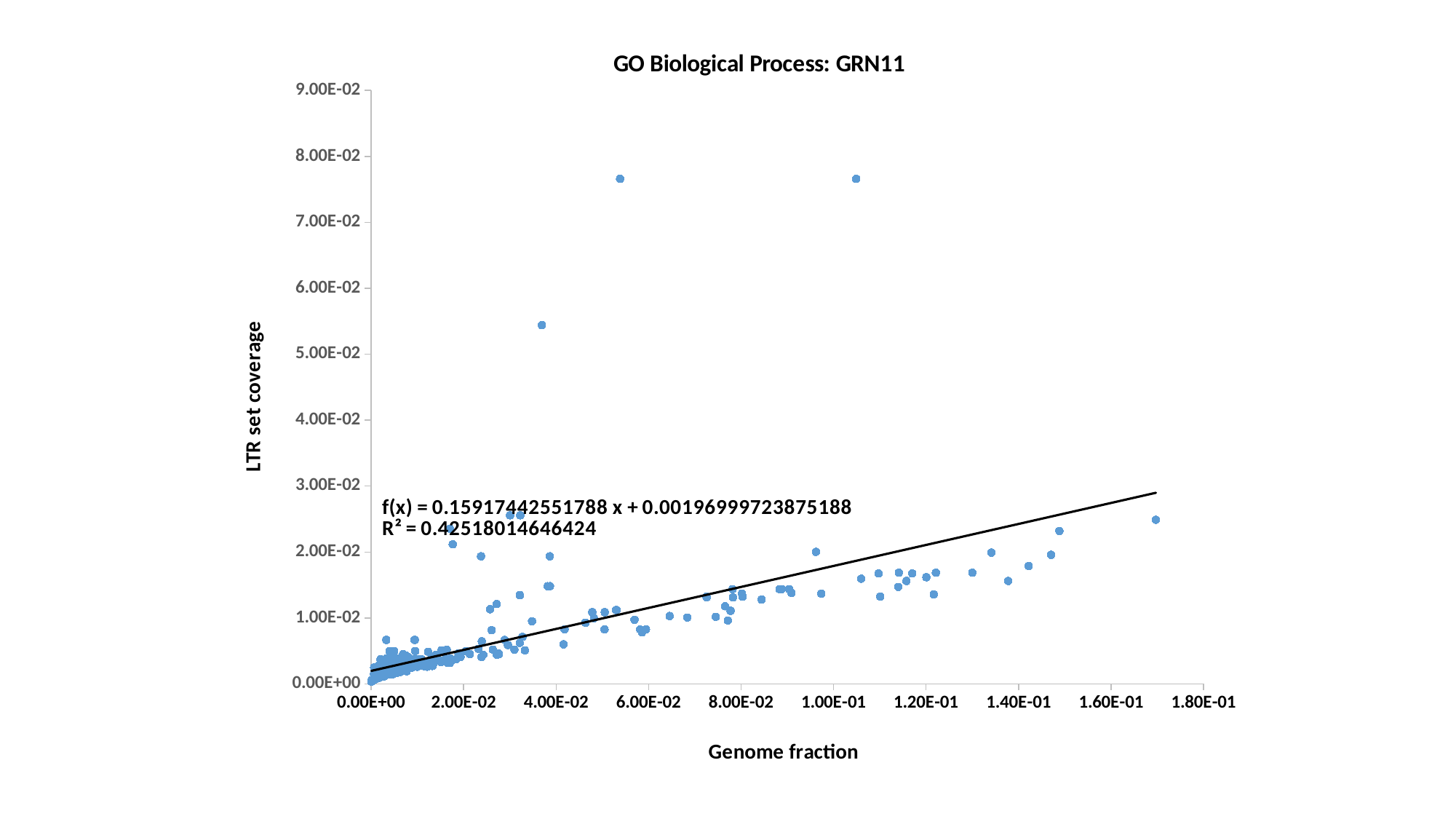

### Chart: GO Biological Process: GRN11

| Category | LTR fraction |
|---|---|